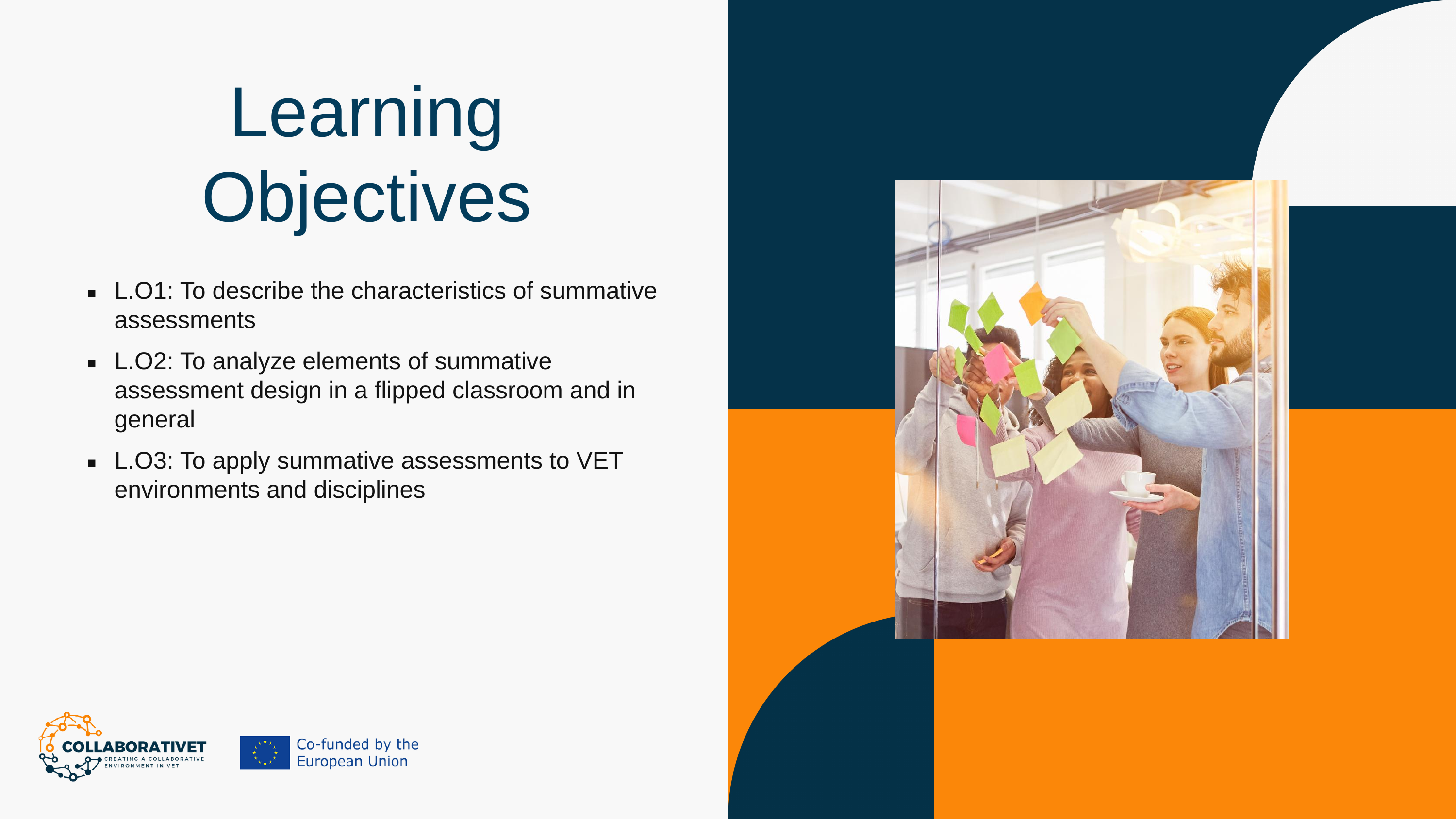

Learning Objectives

L.O1: To describe the characteristics of summative assessments
L.O2: To analyze elements of summative assessment design in a flipped classroom and in general
L.O3: To apply summative assessments to VET environments and disciplines